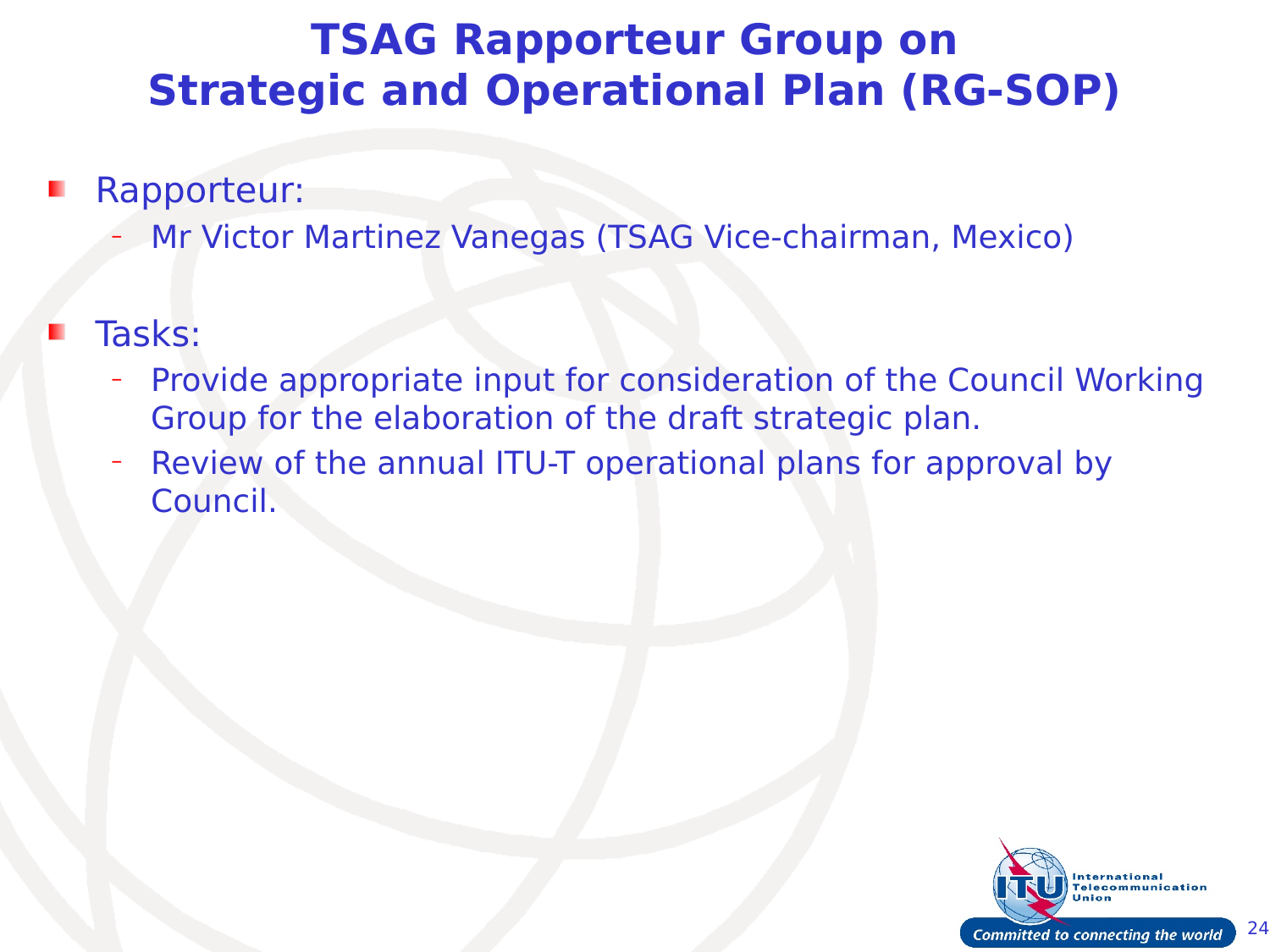

# TSAG Rapporteur Group on Strategic and Operational Plan (RG-SOP)
Rapporteur:
Mr Victor Martinez Vanegas (TSAG Vice-chairman, Mexico)

Tasks:
Provide appropriate input for consideration of the Council Working Group for the elaboration of the draft strategic plan.
Review of the annual ITU-T operational plans for approval by Council.

24